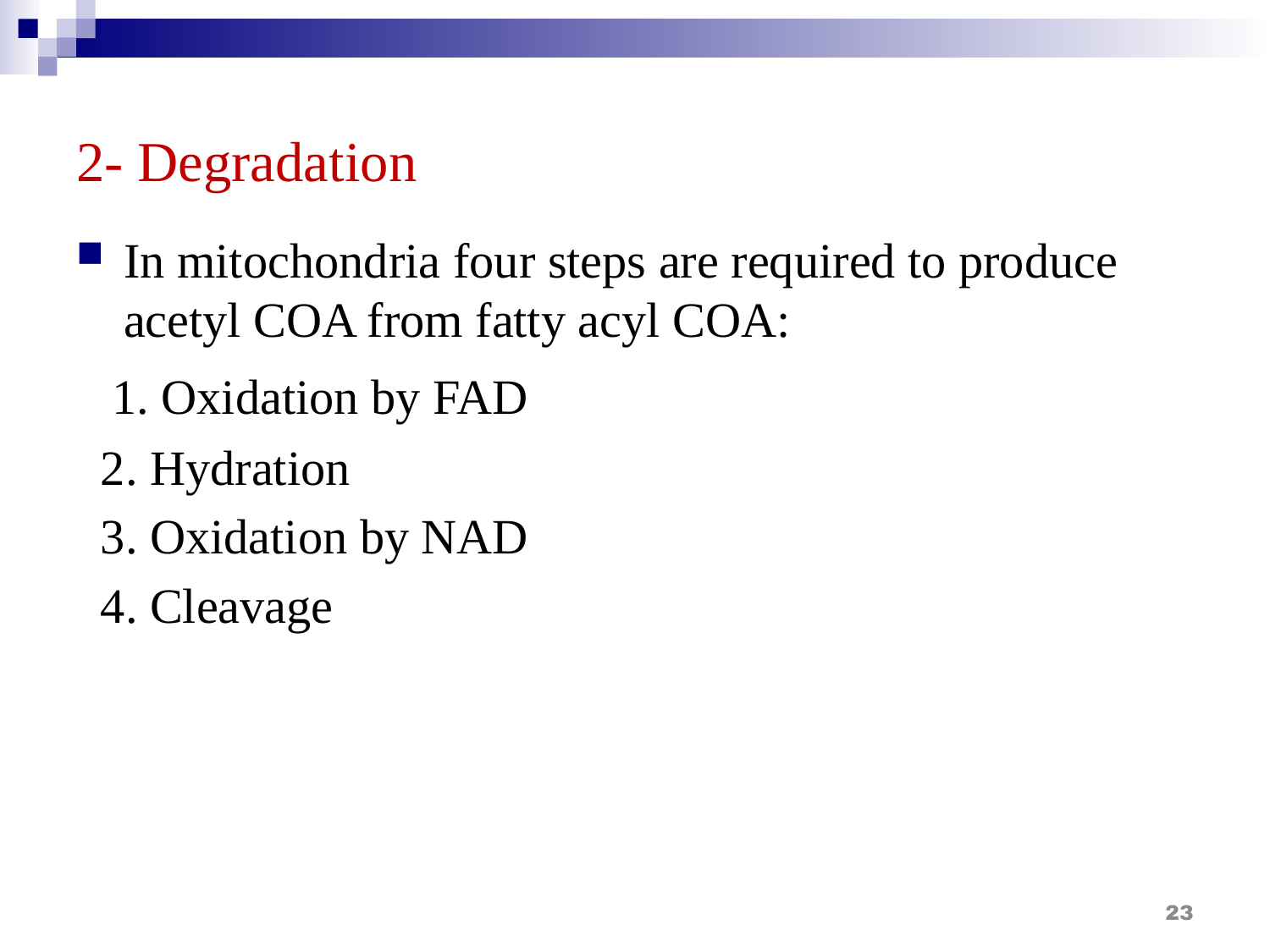

# 2- Degradation
In mitochondria four steps are required to produce acetyl COA from fatty acyl COA:
  1. Oxidation by FAD
  2. Hydration
  3. Oxidation by NAD
  4. Cleavage
23